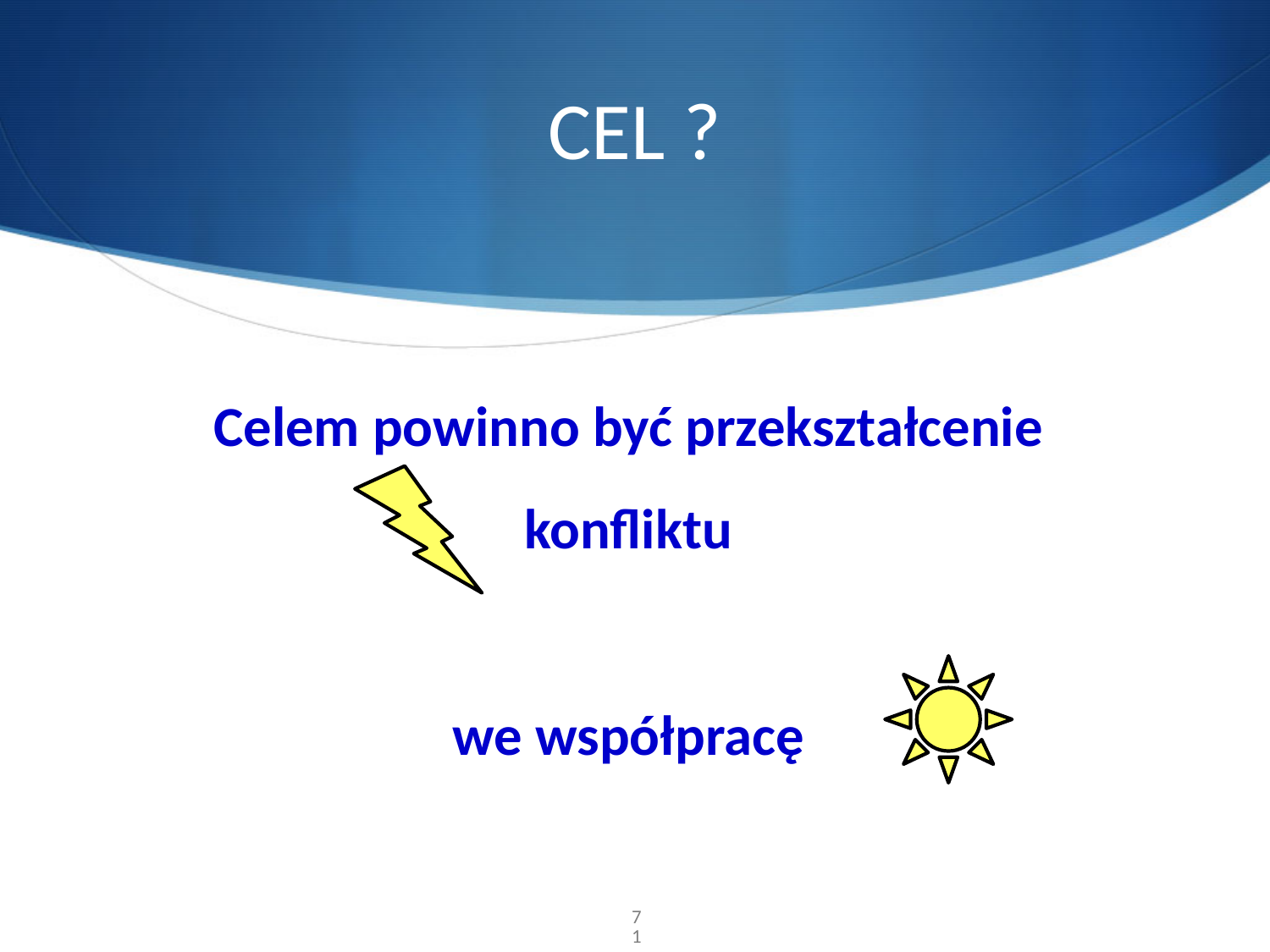

# CEL ?
Celem powinno być przekształcenie
konfliktu

we współpracę

71